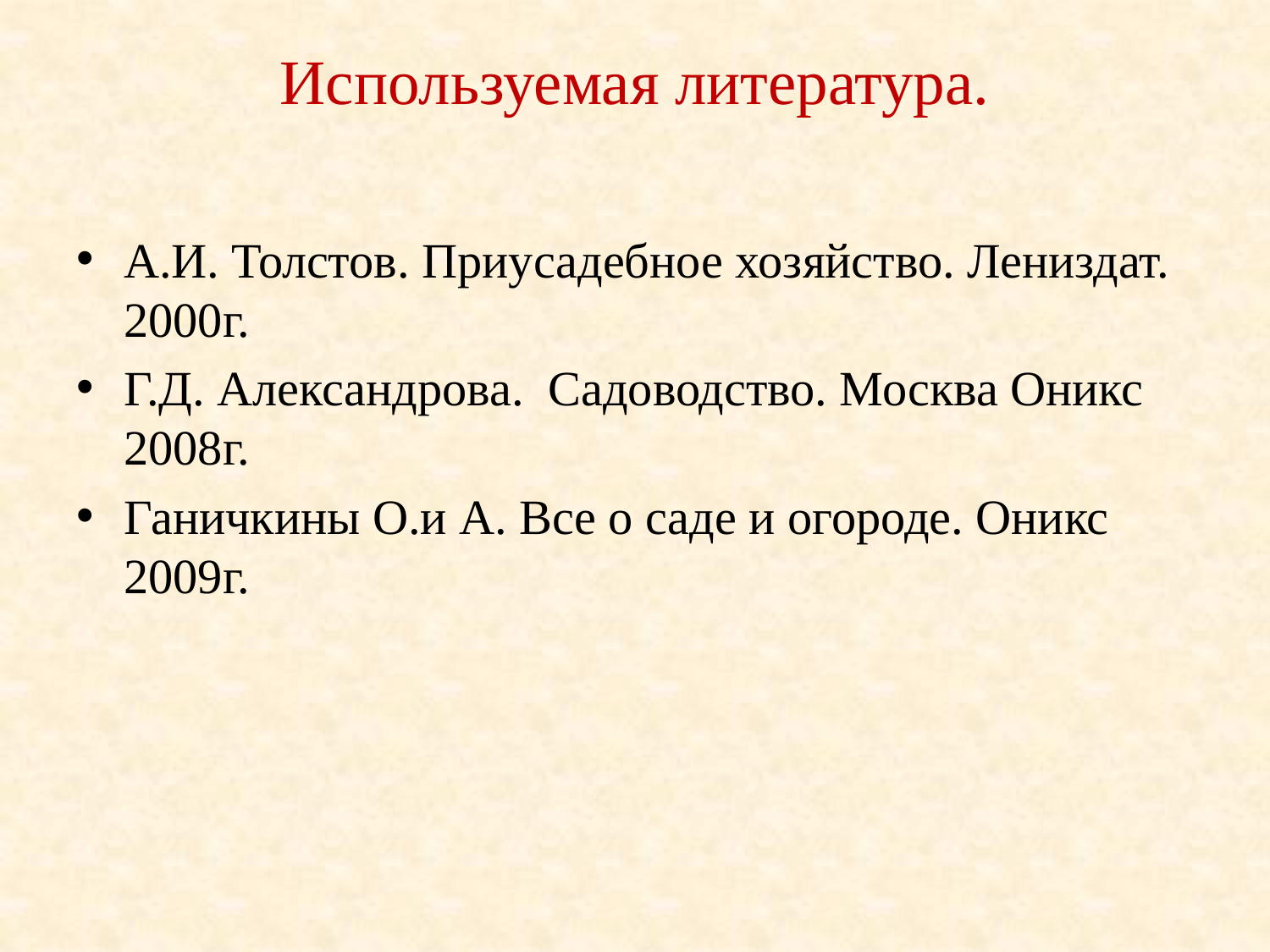

# Используемая литература.
А.И. Толстов. Приусадебное хозяйство. Лениздат. 2000г.
Г.Д. Александрова.  Садоводство. Москва Оникс  2008г.
Ганичкины О.и А. Все о саде и огороде. Оникс 2009г.